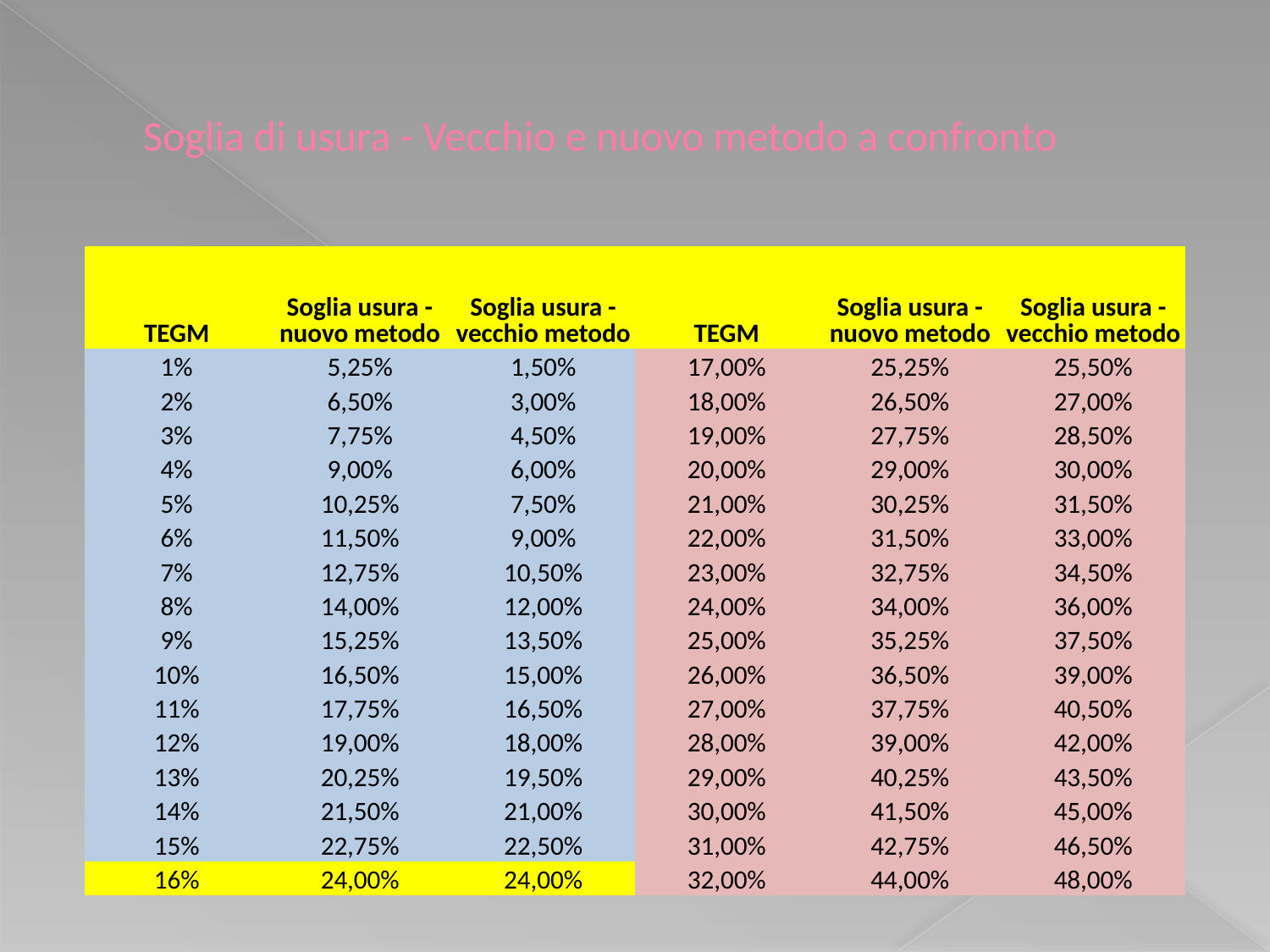

# Soglia di usura - Vecchio e nuovo metodo a confronto
| TEGM | Soglia usura - nuovo metodo | Soglia usura - vecchio metodo | TEGM | Soglia usura - nuovo metodo | Soglia usura - vecchio metodo |
| --- | --- | --- | --- | --- | --- |
| 1% | 5,25% | 1,50% | 17,00% | 25,25% | 25,50% |
| 2% | 6,50% | 3,00% | 18,00% | 26,50% | 27,00% |
| 3% | 7,75% | 4,50% | 19,00% | 27,75% | 28,50% |
| 4% | 9,00% | 6,00% | 20,00% | 29,00% | 30,00% |
| 5% | 10,25% | 7,50% | 21,00% | 30,25% | 31,50% |
| 6% | 11,50% | 9,00% | 22,00% | 31,50% | 33,00% |
| 7% | 12,75% | 10,50% | 23,00% | 32,75% | 34,50% |
| 8% | 14,00% | 12,00% | 24,00% | 34,00% | 36,00% |
| 9% | 15,25% | 13,50% | 25,00% | 35,25% | 37,50% |
| 10% | 16,50% | 15,00% | 26,00% | 36,50% | 39,00% |
| 11% | 17,75% | 16,50% | 27,00% | 37,75% | 40,50% |
| 12% | 19,00% | 18,00% | 28,00% | 39,00% | 42,00% |
| 13% | 20,25% | 19,50% | 29,00% | 40,25% | 43,50% |
| 14% | 21,50% | 21,00% | 30,00% | 41,50% | 45,00% |
| 15% | 22,75% | 22,50% | 31,00% | 42,75% | 46,50% |
| 16% | 24,00% | 24,00% | 32,00% | 44,00% | 48,00% |